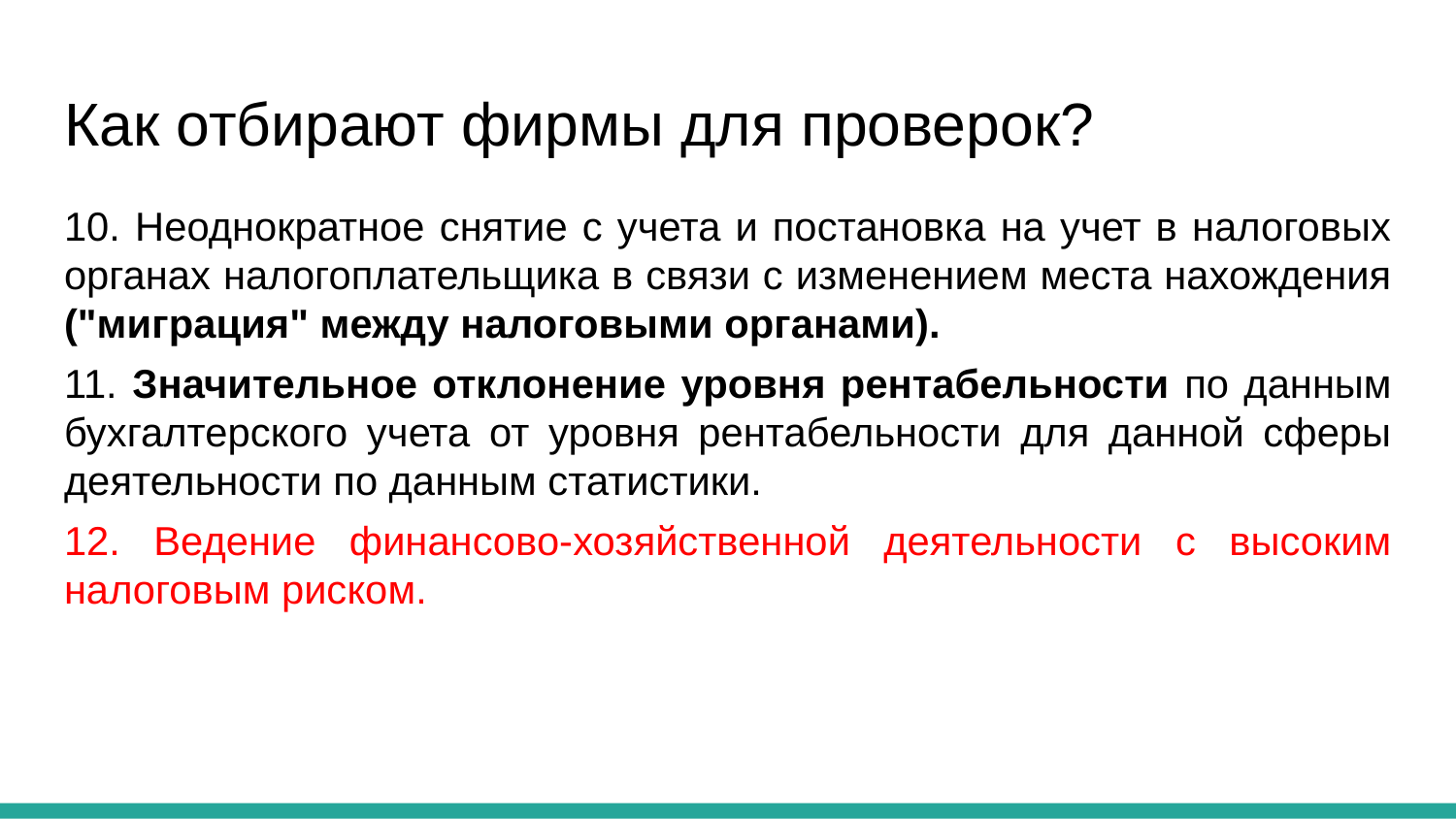

# Как отбирают фирмы для проверок?
10. Неоднократное снятие с учета и постановка на учет в налоговых органах налогоплательщика в связи с изменением места нахождения ("миграция" между налоговыми органами).
11. Значительное отклонение уровня рентабельности по данным бухгалтерского учета от уровня рентабельности для данной сферы деятельности по данным статистики.
12. Ведение финансово-хозяйственной деятельности с высоким налоговым риском.